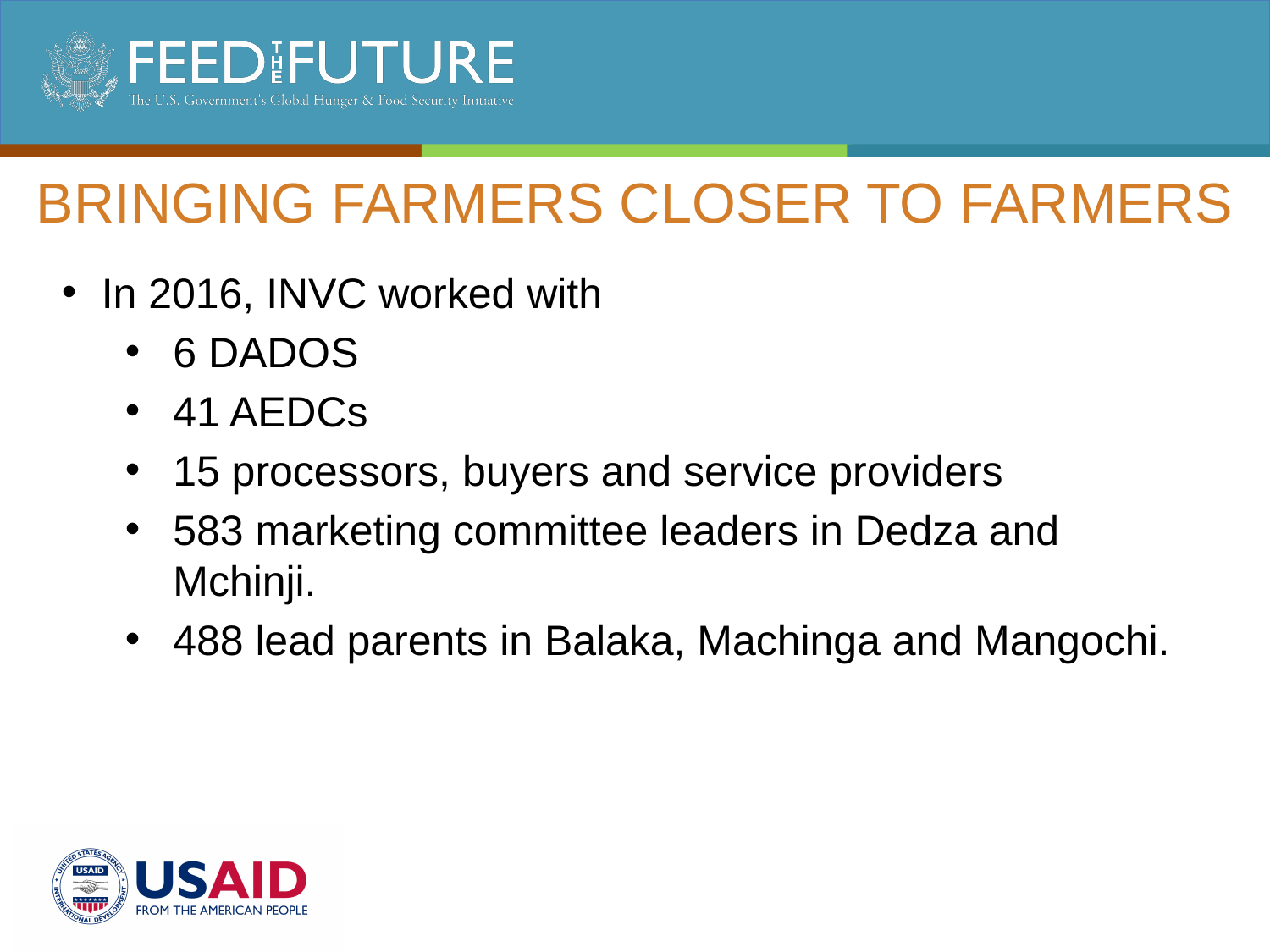

# Bringing farmers closer to farmers
In 2016, INVC worked with
6 DADOS
41 AEDCs
15 processors, buyers and service providers
583 marketing committee leaders in Dedza and Mchinji.
488 lead parents in Balaka, Machinga and Mangochi.